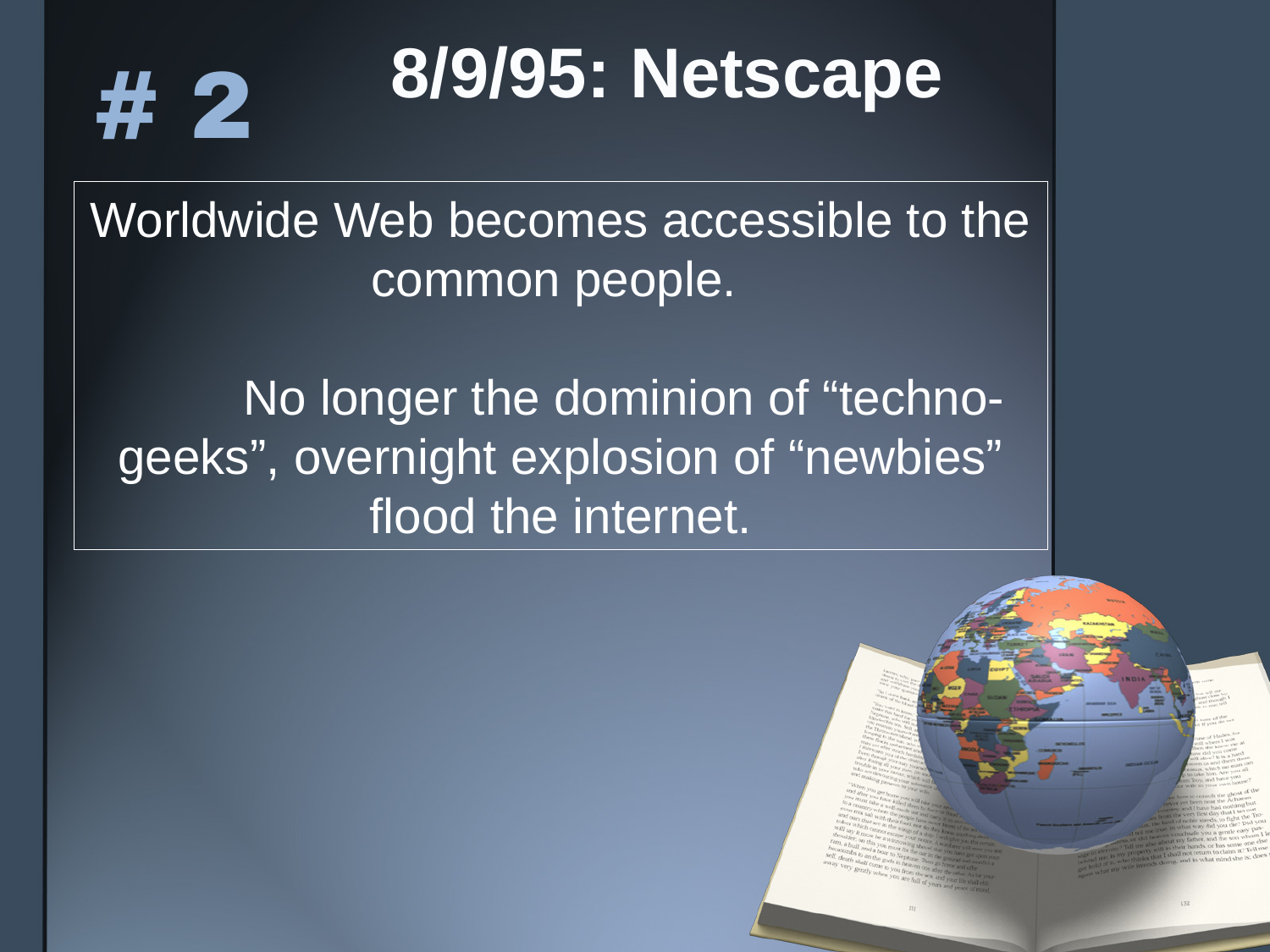

# # 2
8/9/95: Netscape
Worldwide Web becomes accessible to the common people.

	No longer the dominion of “techno-geeks”, overnight explosion of “newbies” flood the internet.